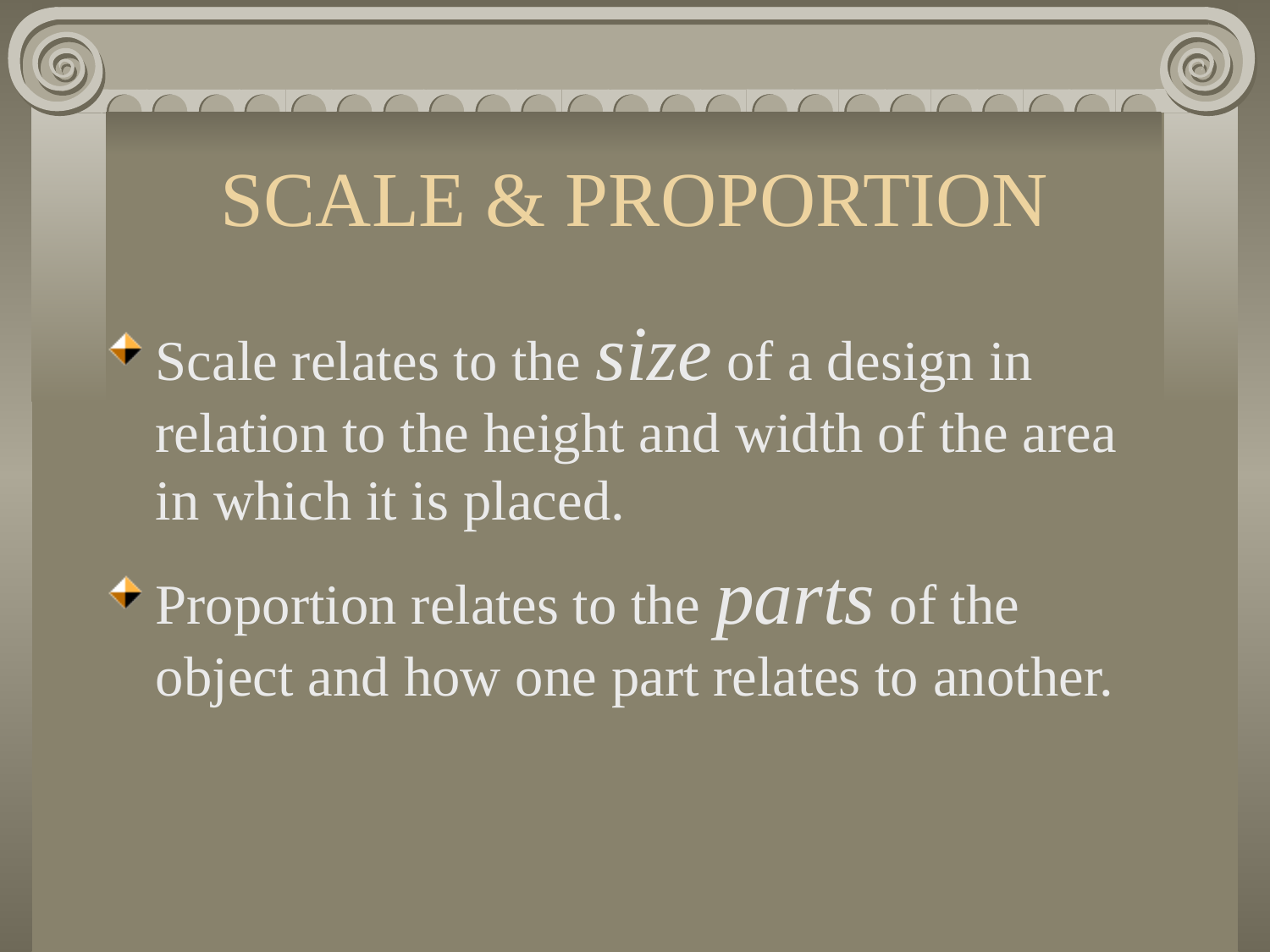

# SCALE & PROPORTION
Scale relates to the size of a design in relation to the height and width of the area in which it is placed.
Proportion relates to the parts of the object and how one part relates to another.